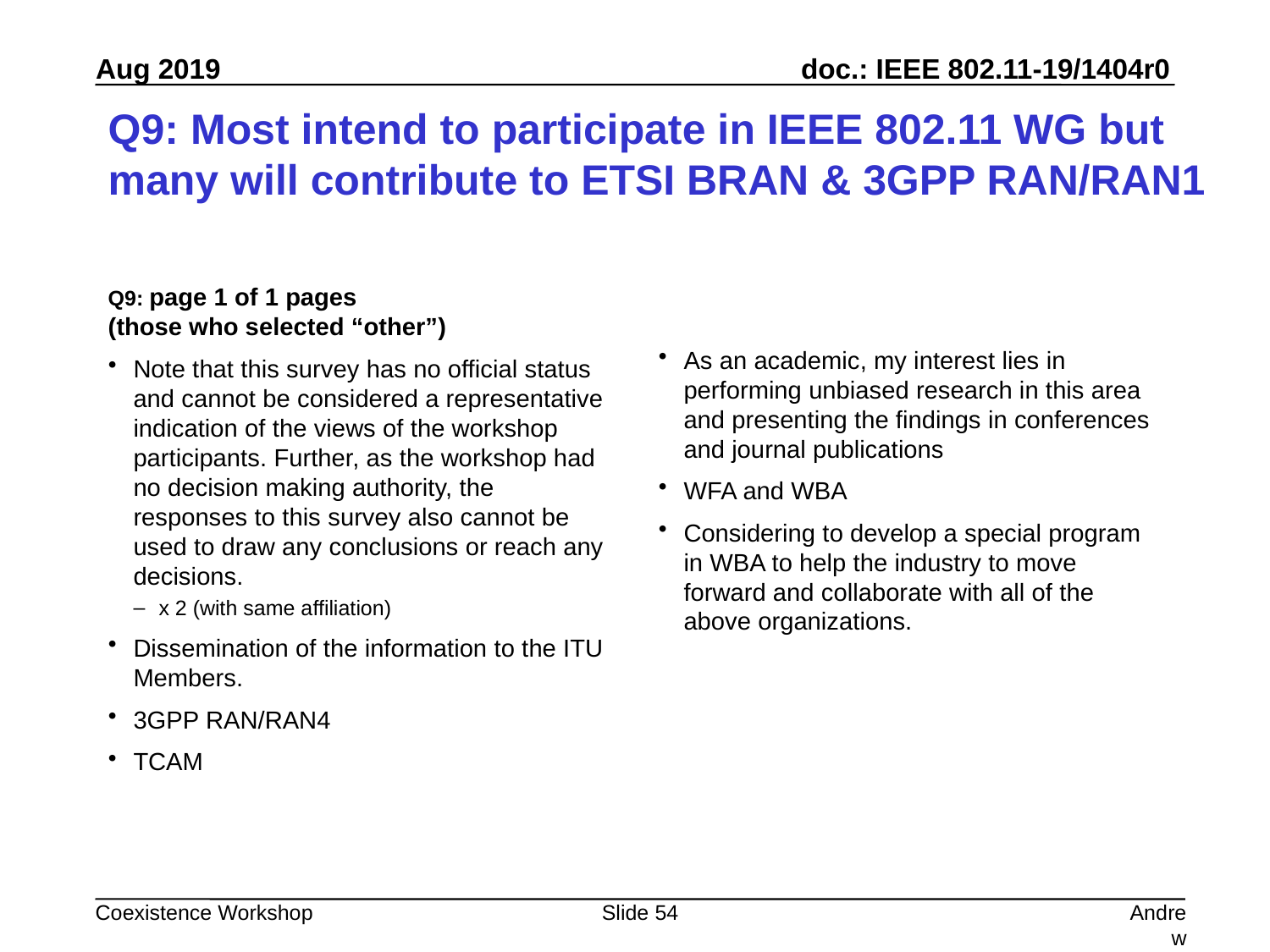

# Q9: Most intend to participate in IEEE 802.11 WG but many will contribute to ETSI BRAN & 3GPP RAN/RAN1
Q9: page 1 of 1 pages
(those who selected “other”)
Note that this survey has no official status and cannot be considered a representative indication of the views of the workshop participants. Further, as the workshop had no decision making authority, the responses to this survey also cannot be used to draw any conclusions or reach any decisions.
x 2 (with same affiliation)
Dissemination of the information to the ITU Members.
3GPP RAN/RAN4
TCAM

As an academic, my interest lies in performing unbiased research in this area and presenting the findings in conferences and journal publications
WFA and WBA
Considering to develop a special program in WBA to help the industry to move forward and collaborate with all of the above organizations.

Slide 54
Andrew Myles, Cisco